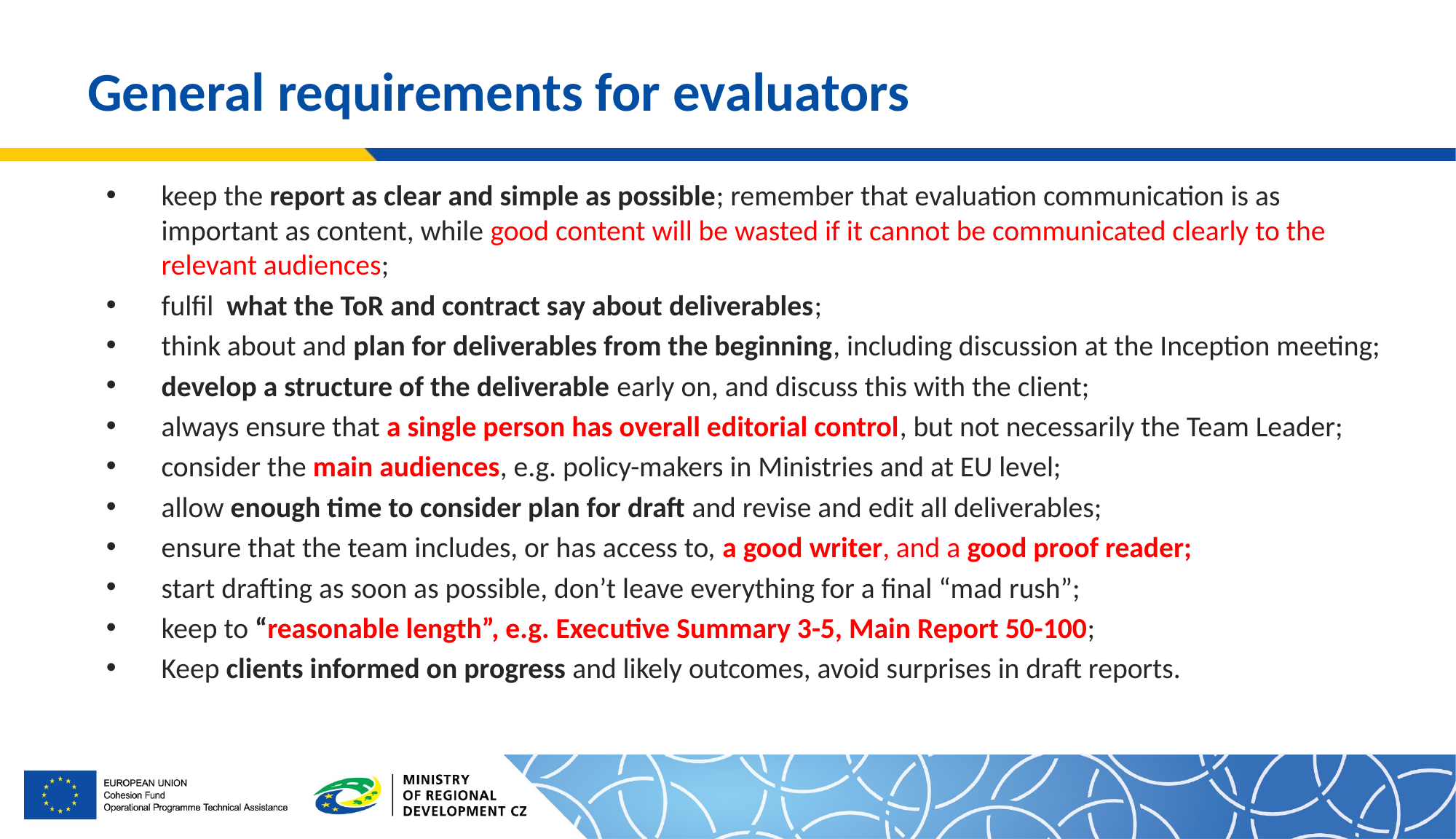

# General requirements for evaluators
keep the report as clear and simple as possible; remember that evaluation communication is as important as content, while good content will be wasted if it cannot be communicated clearly to the relevant audiences;
fulfil  what the ToR and contract say about deliverables;
think about and plan for deliverables from the beginning, including discussion at the Inception meeting;
develop a structure of the deliverable early on, and discuss this with the client;
always ensure that a single person has overall editorial control, but not necessarily the Team Leader;
consider the main audiences, e.g. policy-makers in Ministries and at EU level;
allow enough time to consider plan for draft and revise and edit all deliverables;
ensure that the team includes, or has access to, a good writer, and a good proof reader;
start drafting as soon as possible, don’t leave everything for a final “mad rush”;
keep to “reasonable length”, e.g. Executive Summary 3-5, Main Report 50-100;
Keep clients informed on progress and likely outcomes, avoid surprises in draft reports.